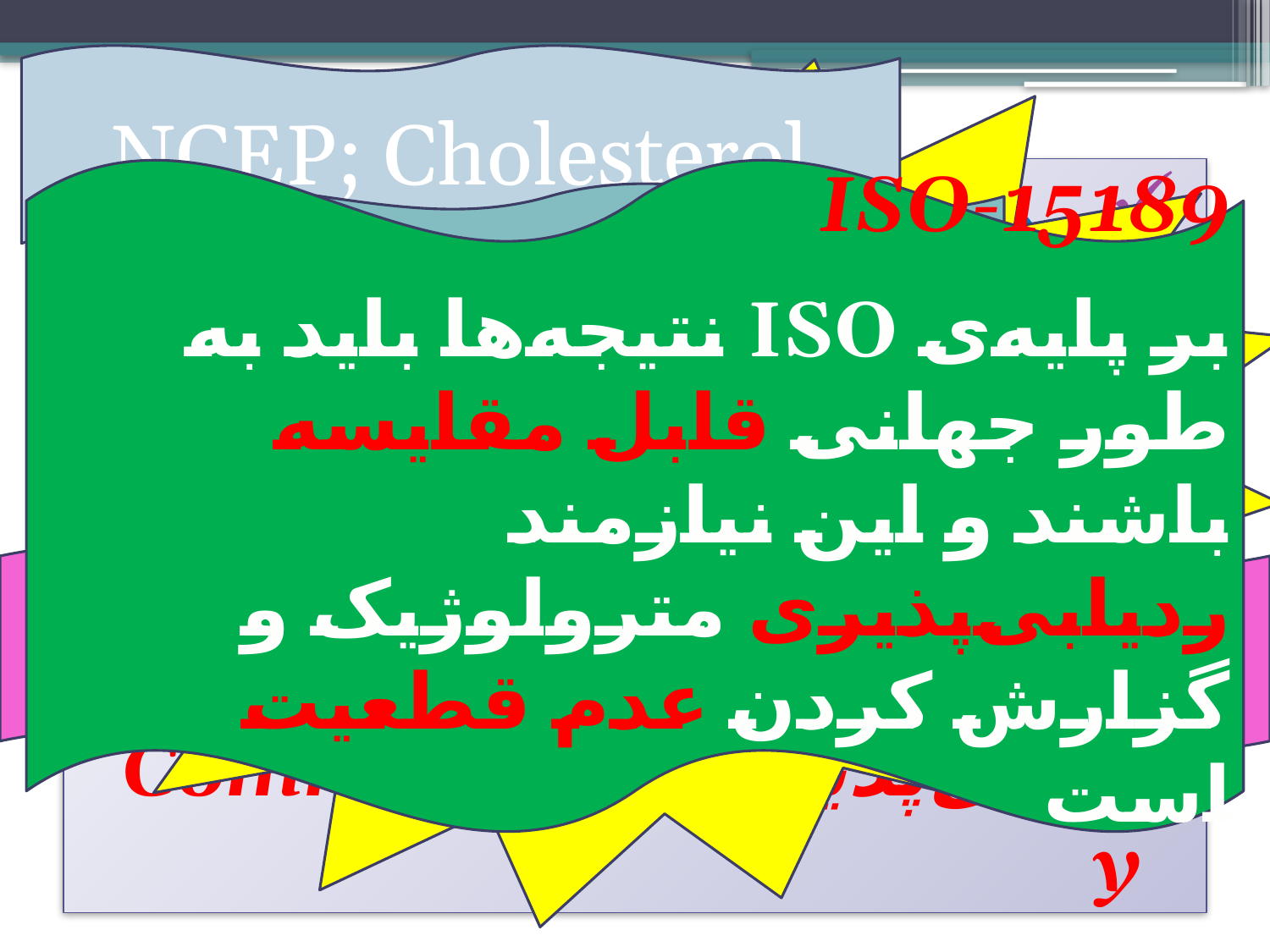

NCEP; Cholesterol
جواب‌های تباد‌ل‌پذیر
روش به روش و آزمایشگاه به آزمایشگاه
ISO-15189
بر پایه‌ی ISO نتیجه‌ها باید به طور جهانی قابل مقایسه باشند و این نیازمند ردیابی‌پذیری مترولوژیک و گزارش کردن عدم قطعیت است
 ردیابی‌پذیری Traceability
 عدم قطعیت Uncertainty
 تبادل‌پذیریCommutability
NKF; Creatinine, eGFR
NGSP/UKDPS; A1C
CDC + NIST; Vit D